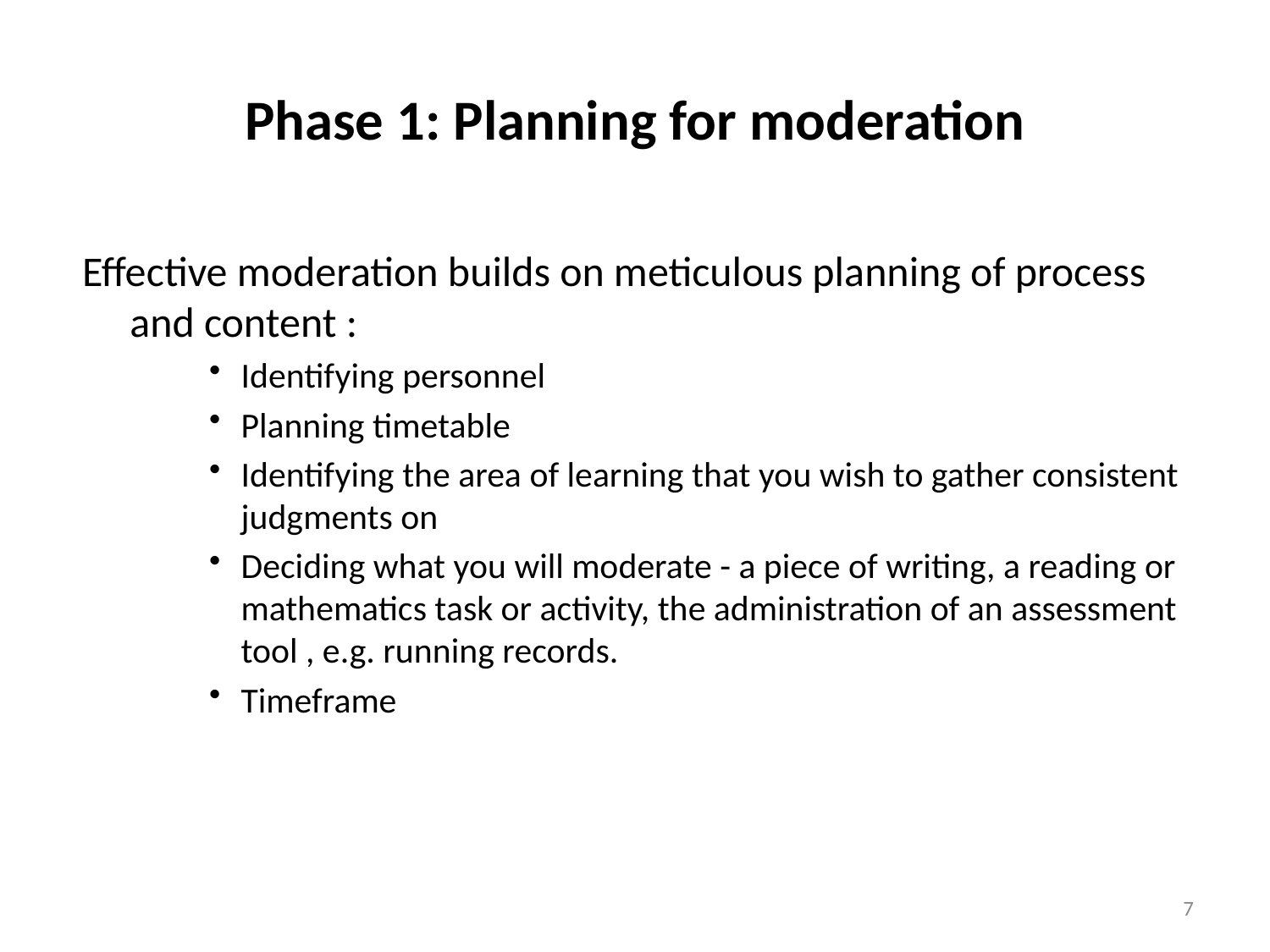

Phase 1: Planning for moderation
Effective moderation builds on meticulous planning of process and content :
Identifying personnel
Planning timetable
Identifying the area of learning that you wish to gather consistent judgments on
Deciding what you will moderate - a piece of writing, a reading or mathematics task or activity, the administration of an assessment tool , e.g. running records.
Timeframe
7